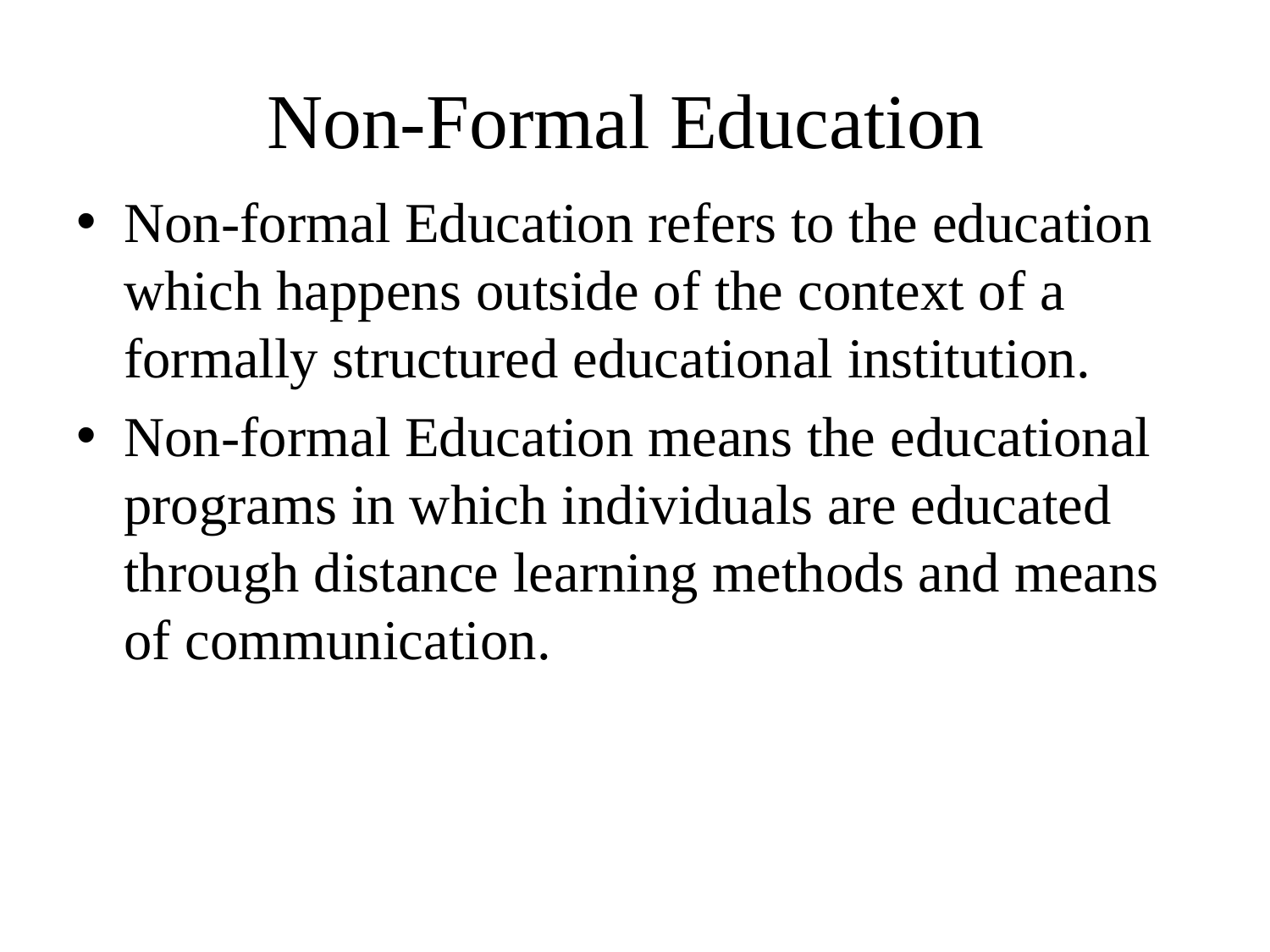

# Non-Formal Education
Non-formal Education refers to the education which happens outside of the context of a formally structured educational institution.
Non-formal Education means the educational programs in which individuals are educated through distance learning methods and means of communication.